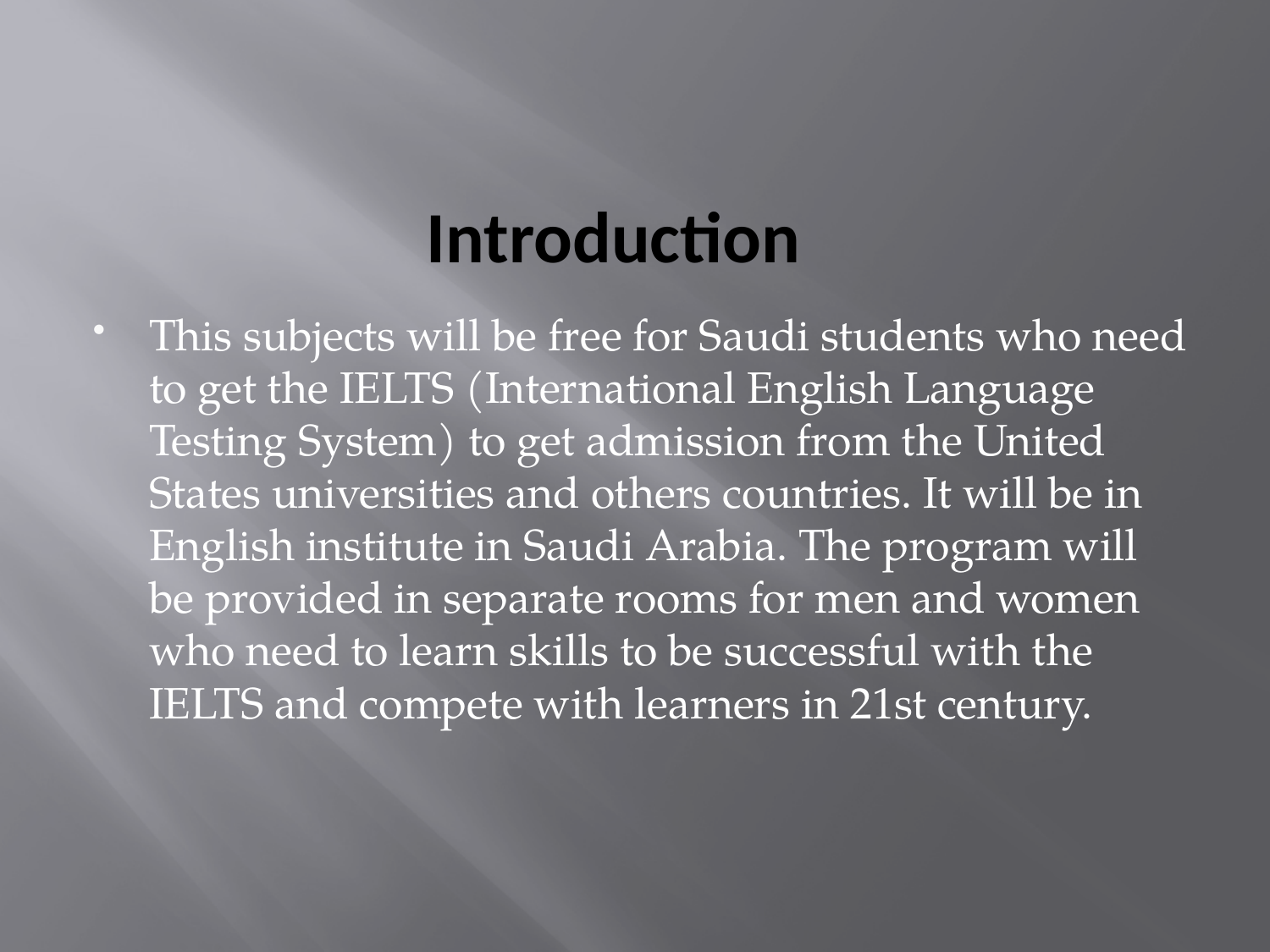

This subjects will be free for Saudi students who need to get the IELTS (International English Language Testing System) to get admission from the United States universities and others countries. It will be in English institute in Saudi Arabia. The program will be provided in separate rooms for men and women who need to learn skills to be successful with the IELTS and compete with learners in 21st century.
# Introduction